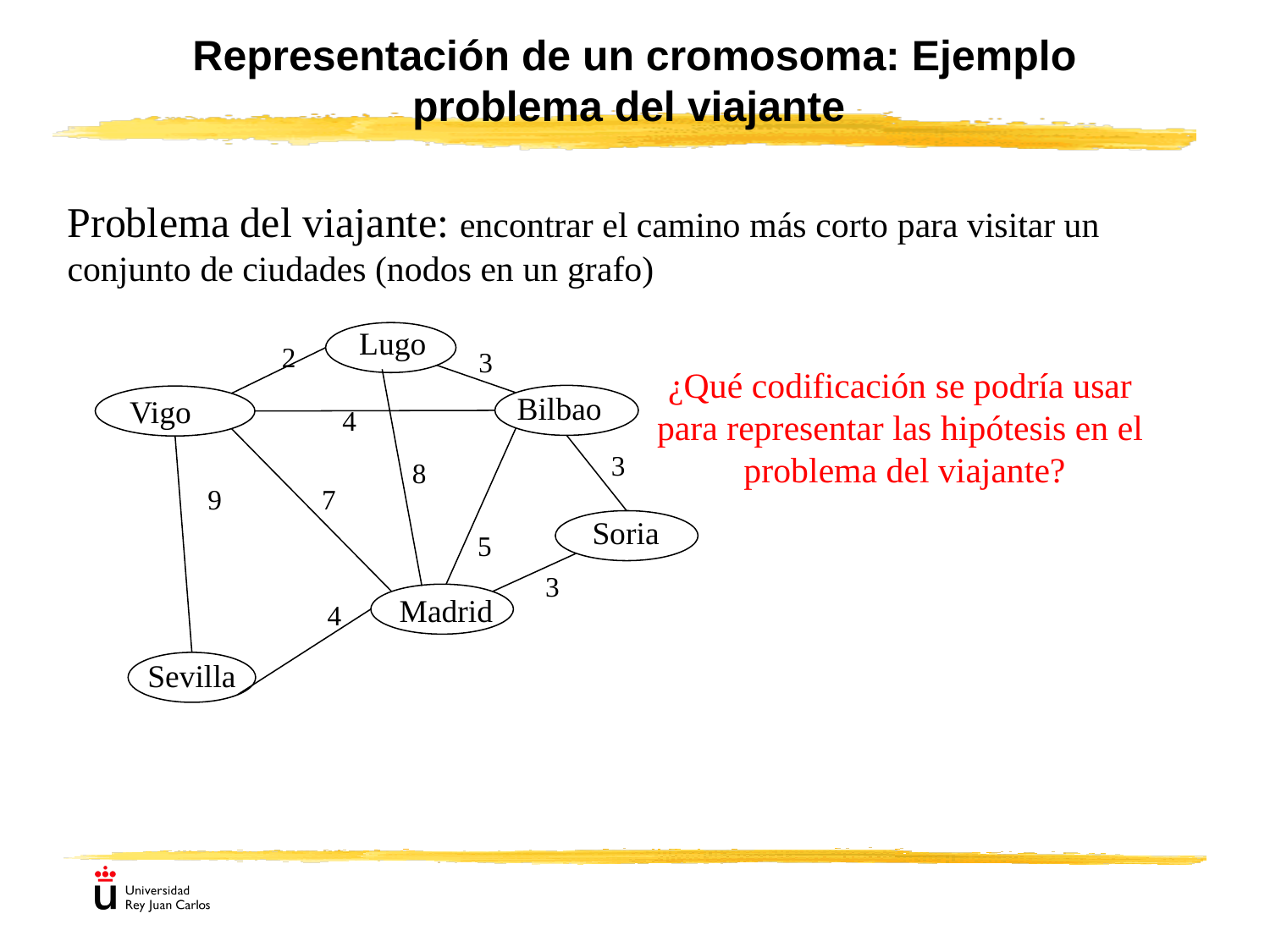

# Representación de un cromosoma: Ejemplo problema del viajante
Problema del viajante: encontrar el camino más corto para visitar un conjunto de ciudades (nodos en un grafo)
Lugo

2
3
¿Qué codificación se podría usar
para representar las hipótesis en el  problema del viajante?
Bilbao
Vigo

4
3
8
9
7
Soria

5
3

Madrid
4
Sevilla